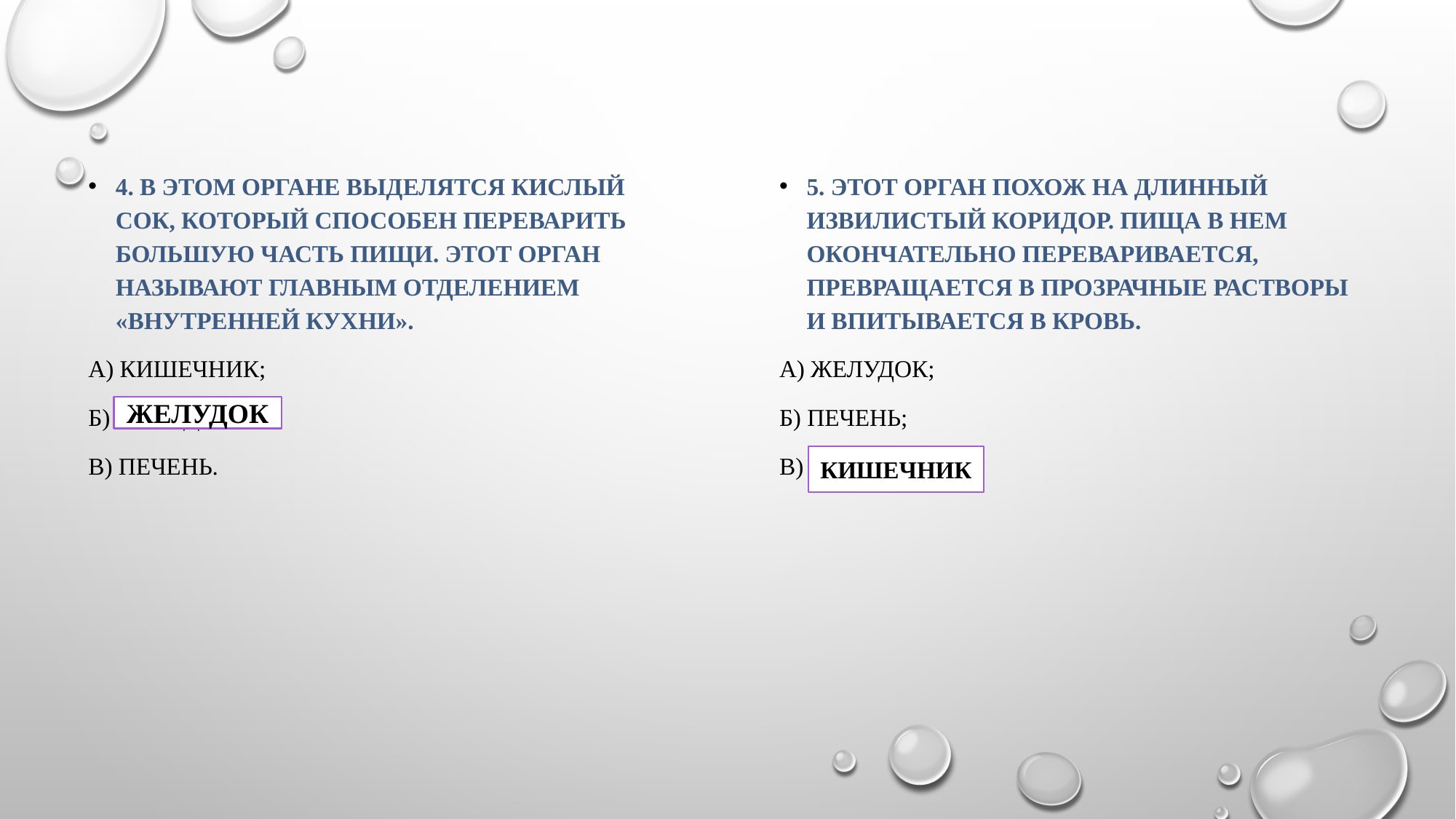

4. В этом органе выделятся кислый сок, который способен переварить большую часть пищи. Этот орган называют главным отделением «внутренней кухни».
а) кишечник;
б) желудок;
в) печень.

5. Этот орган похож На длинный извилистый коридор. Пища в нем окончательно переваривается, превращается в прозрачные растворы и впитывается в кровь.
а) желудок;
б) печень;
в) кишечник.

ЖЕЛУДОК
КИШЕЧНИК